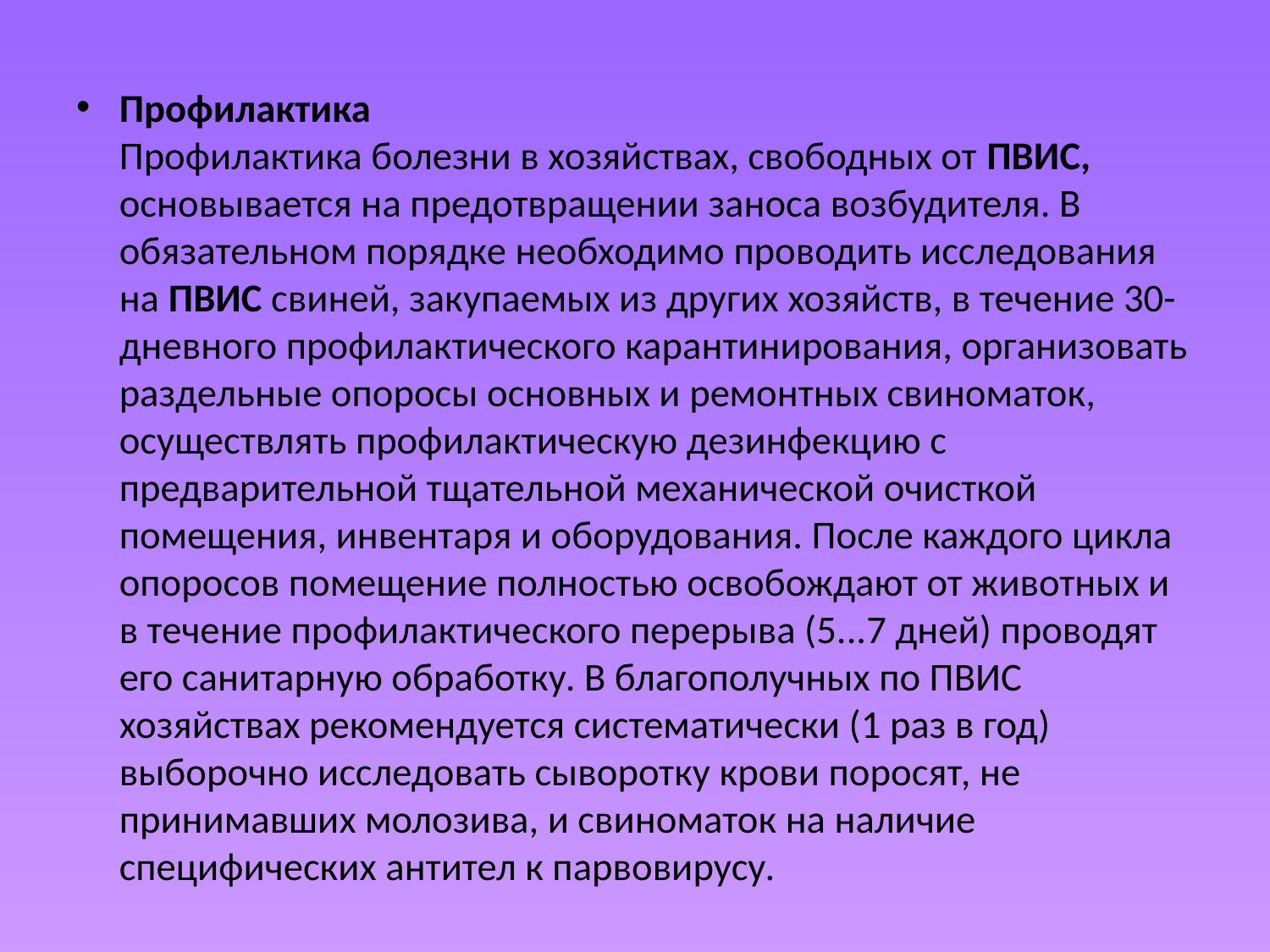

Профилактика
Профилактика болезни в хозяйствах, свободных от ПВИС, основывается на предотвращении заноса возбудителя. В обязательном порядке необходимо проводить исследования на ПВИС свиней, закупаемых из других хозяйств, в течение 30-дневного профилактического карантинирования, организовать раздельные опоросы основных и ремонтных свиноматок, осуществлять профилактическую дезинфекцию с предварительной тщательной механической очисткой помещения, инвентаря и оборудования. После каждого цикла опоросов помещение полностью освобождают от животных и в течение профилактического перерыва (5...7 дней) проводят его санитарную обработку. В благополучных по ПВИС хозяйствах рекомендуется систематически (1 раз в год) выборочно исследовать сыворотку крови поросят, не принимавших молозива, и свиноматок на наличие специфических антител к парвовирусу.